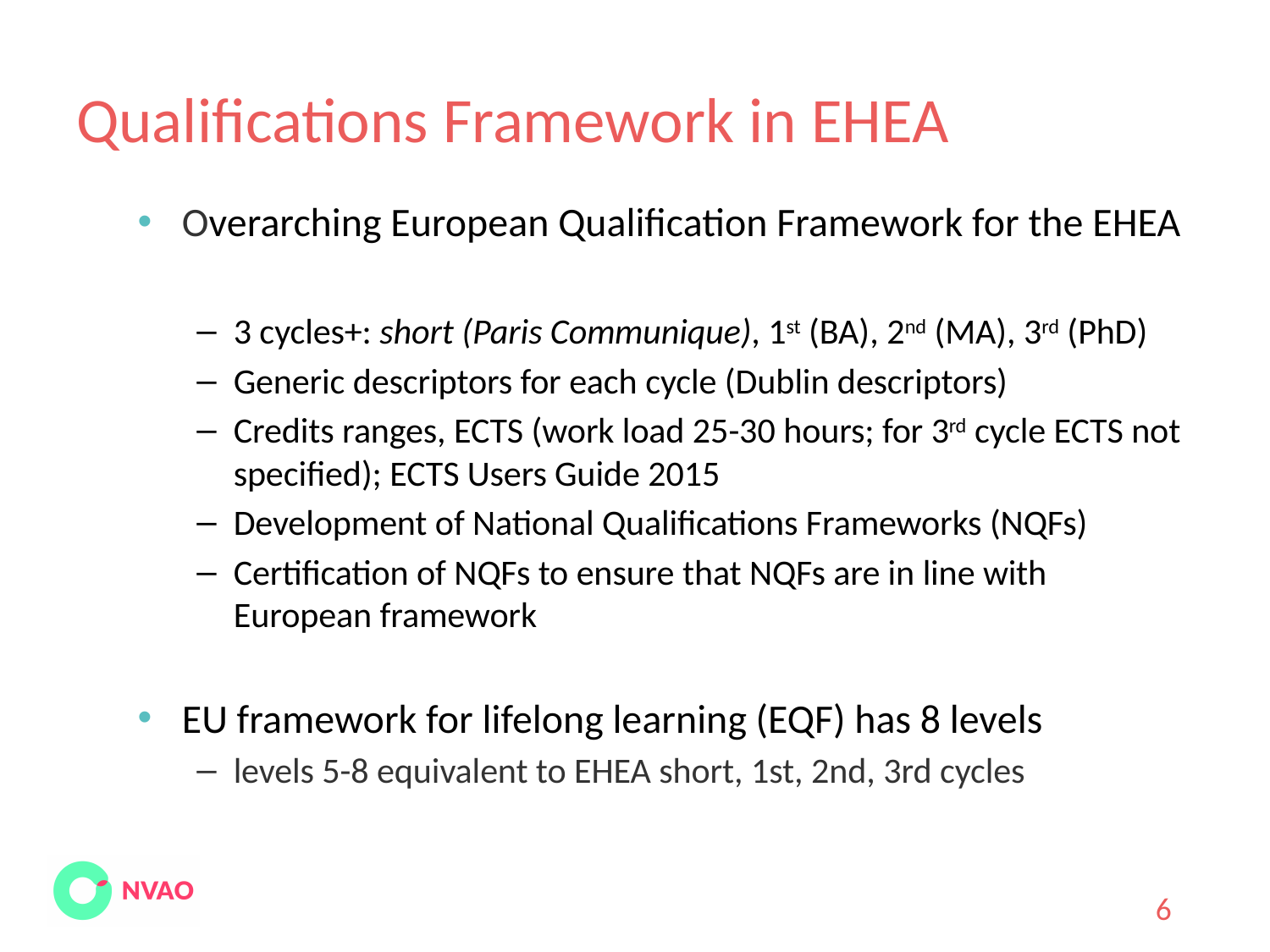

# Qualifications Framework in EHEA
Overarching European Qualification Framework for the EHEA

3 cycles+: short (Paris Communique), 1st (BA), 2nd (MA), 3rd (PhD)
Generic descriptors for each cycle (Dublin descriptors)
Credits ranges, ECTS (work load 25-30 hours; for 3rd cycle ECTS not specified); ECTS Users Guide 2015
Development of National Qualifications Frameworks (NQFs)
Certification of NQFs to ensure that NQFs are in line with European framework

EU framework for lifelong learning (EQF) has 8 levels
levels 5-8 equivalent to EHEA short, 1st, 2nd, 3rd cycles

6